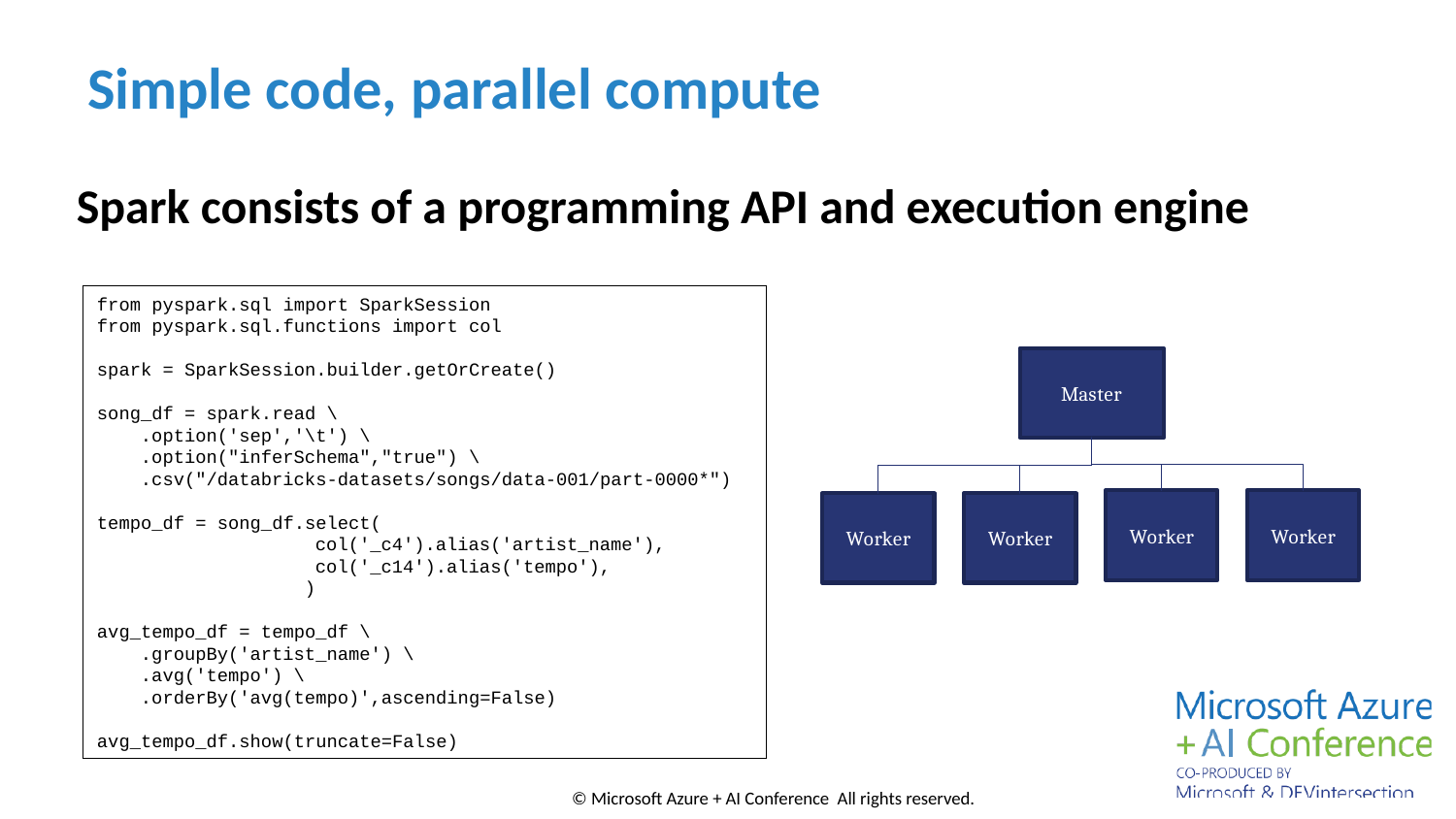

# Simple code, parallel compute
Spark consists of a programming API and execution engine

from pyspark.sql import SparkSession
from pyspark.sql.functions import col

spark = SparkSession.builder.getOrCreate()

song_df = spark.read \
    .option('sep','\t') \
    .option("inferSchema","true") \
    .csv("/databricks-datasets/songs/data-001/part-0000*")

tempo_df = song_df.select(
                    col('_c4').alias('artist_name'),
                    col('_c14').alias('tempo'),
                   )

avg_tempo_df = tempo_df \
    .groupBy('artist_name') \
    .avg('tempo') \
    .orderBy('avg(tempo)',ascending=False)

avg_tempo_df.show(truncate=False)
Master
Worker
Worker
Worker
Worker